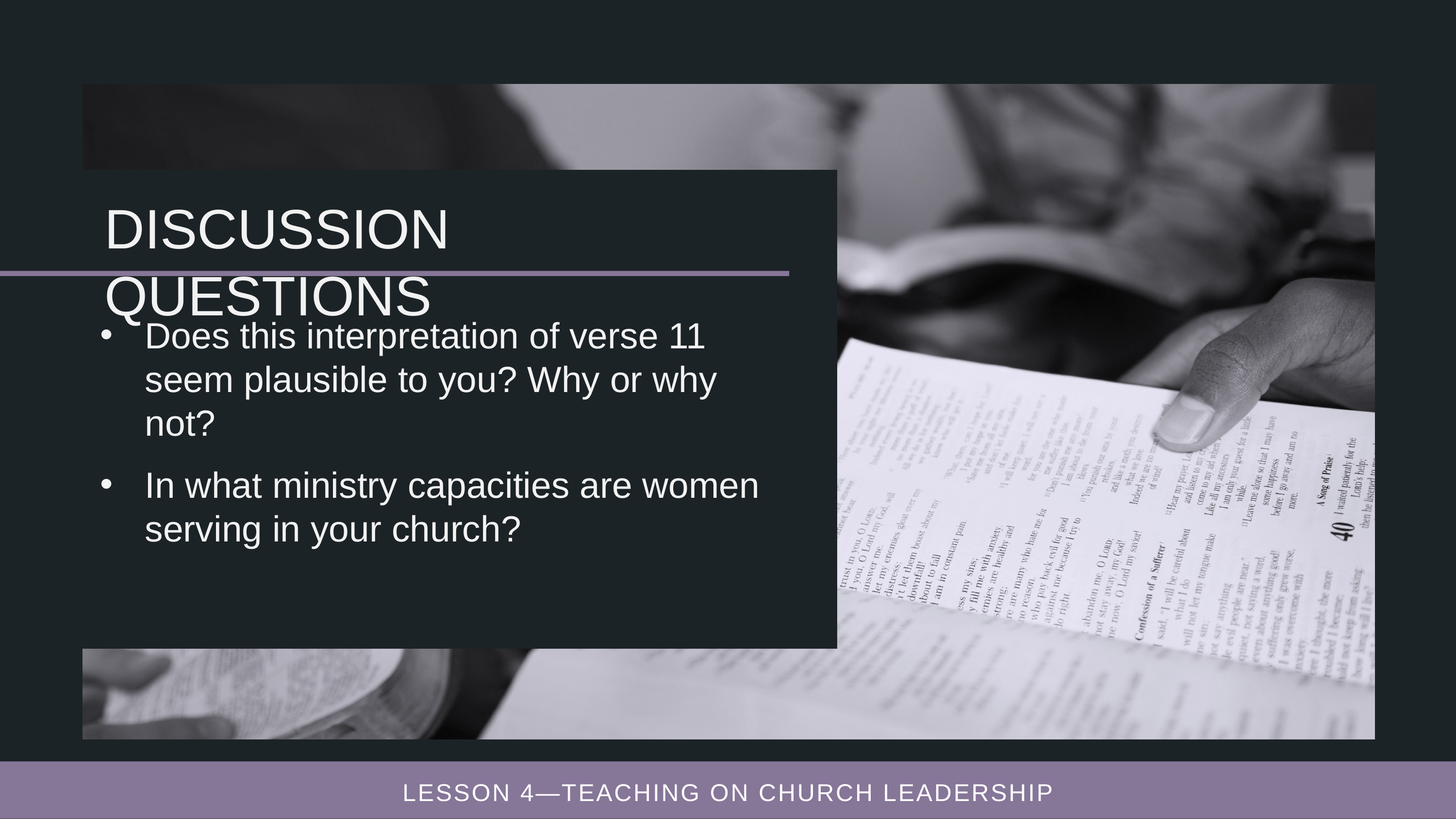

Does this interpretation of verse 11 seem plausible to you? Why or why not?
In what ministry capacities are women serving in your church?